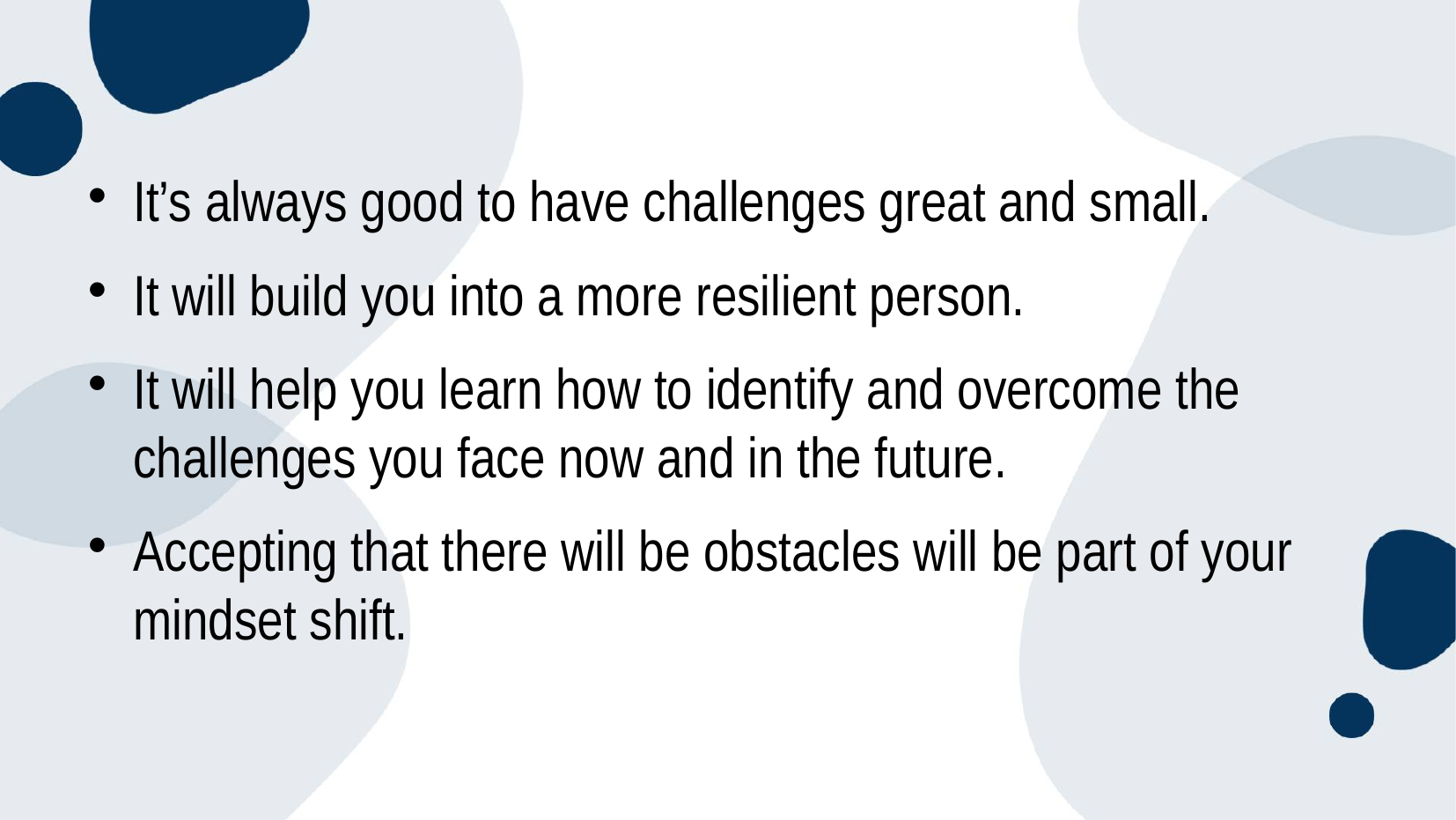

#
It’s always good to have challenges great and small.
It will build you into a more resilient person.
It will help you learn how to identify and overcome the challenges you face now and in the future.
Accepting that there will be obstacles will be part of your mindset shift.